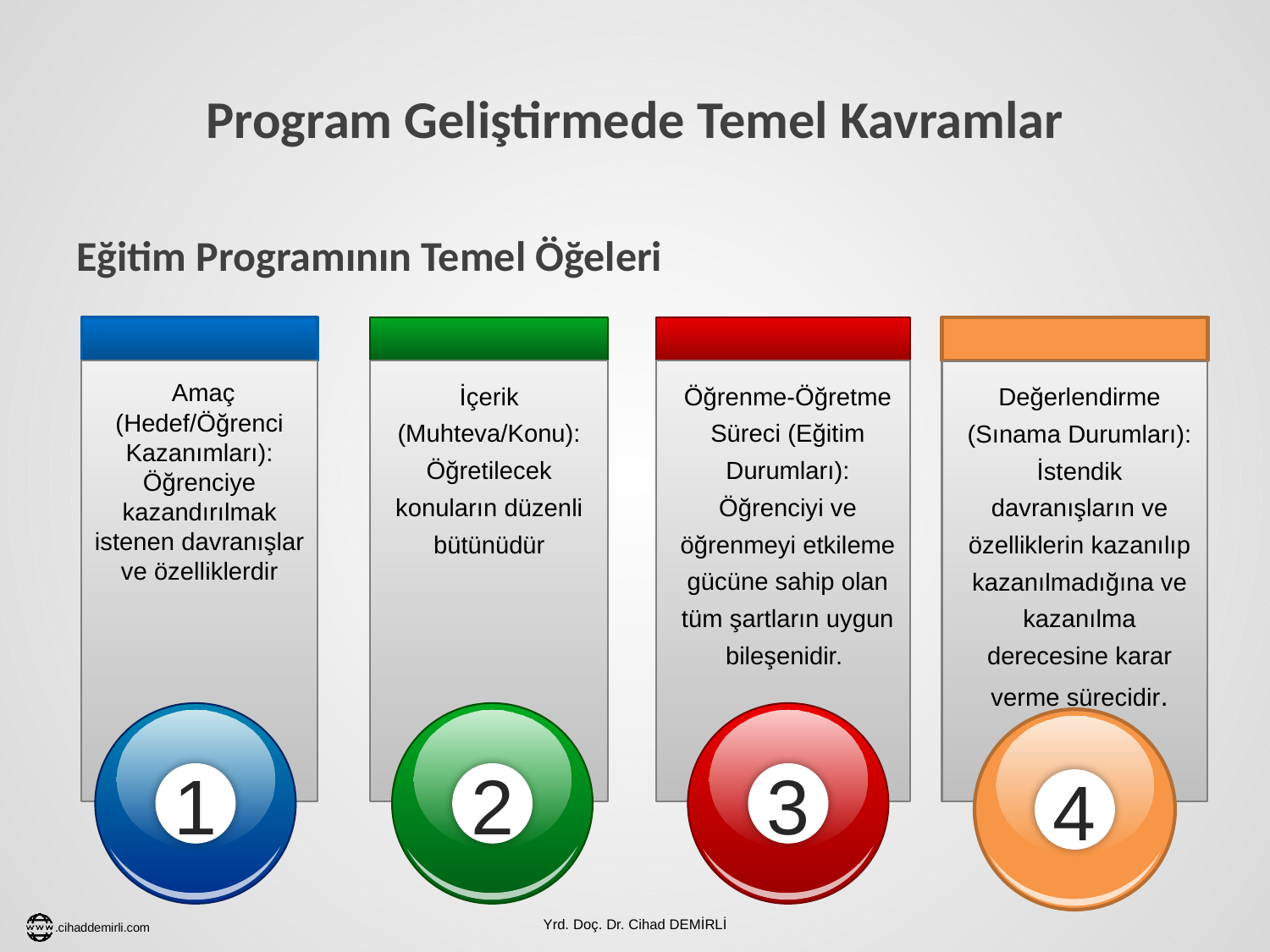

# Program Geliştirmede Temel Kavramlar
Eğitim Programının Temel Öğeleri

 Amaç (Hedef/Öğrenci Kazanımları): Öğrenciye kazandırılmak istenen davranışlar ve özelliklerdir

İçerik (Muhteva/Konu): Öğretilecek konuların düzenli bütünüdür

Öğrenme-Öğretme Süreci (Eğitim Durumları): Öğrenciyi ve öğrenmeyi etkileme gücüne sahip olan tüm şartların uygun bileşenidir.

Değerlendirme (Sınama Durumları): İstendik davranışların ve özelliklerin kazanılıp kazanılmadığına ve kazanılma derecesine karar verme sürecidir.

1

2

3

4